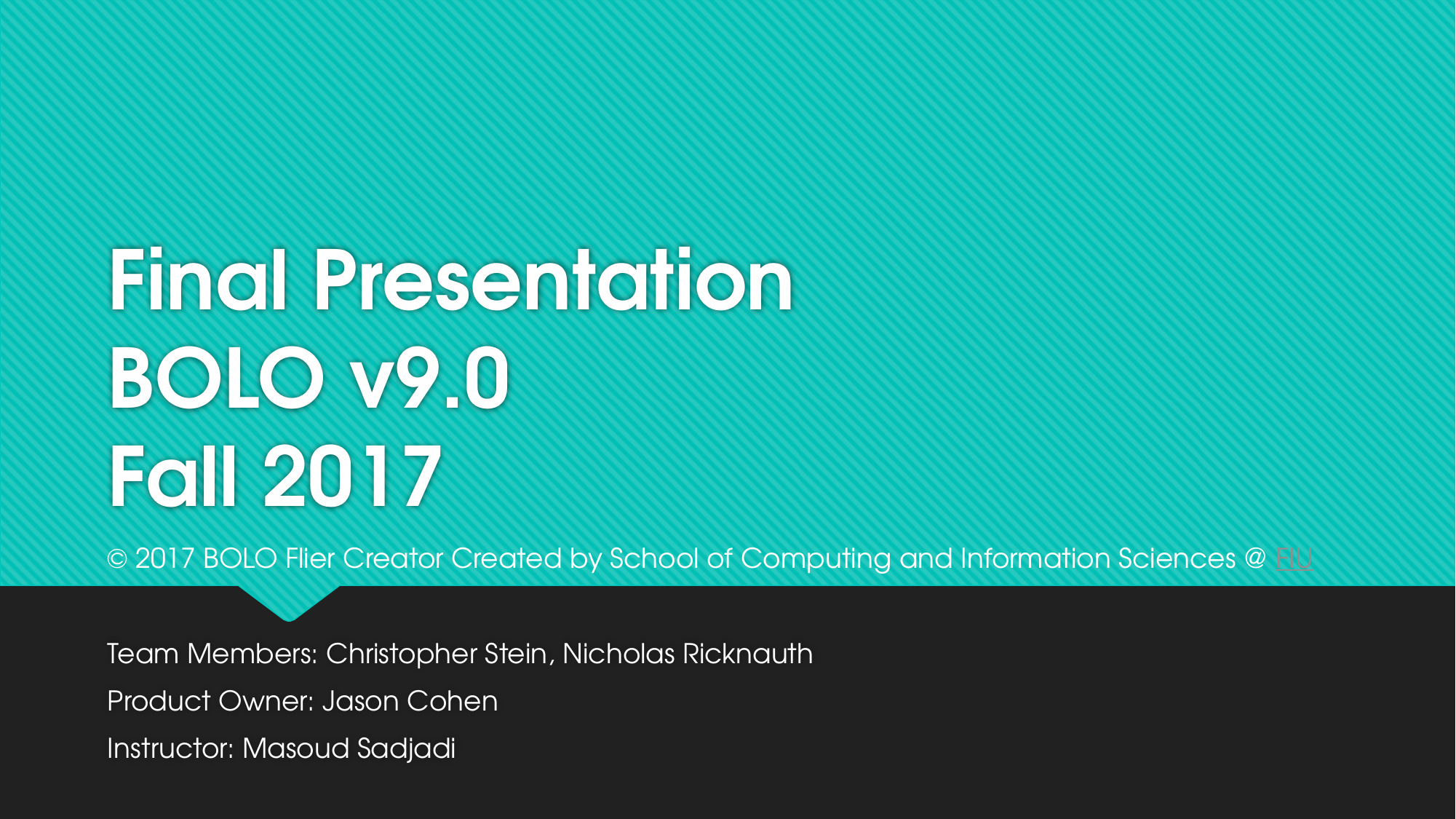

# Final Presentation BOLO v9.0 Fall 2017
© 2017 BOLO Flier Creator Created by School of Computing and Information Sciences @ FIU
Team Members: Christopher Stein, Nicholas Ricknauth
Product Owner: Jason Cohen
Instructor: Masoud Sadjadi